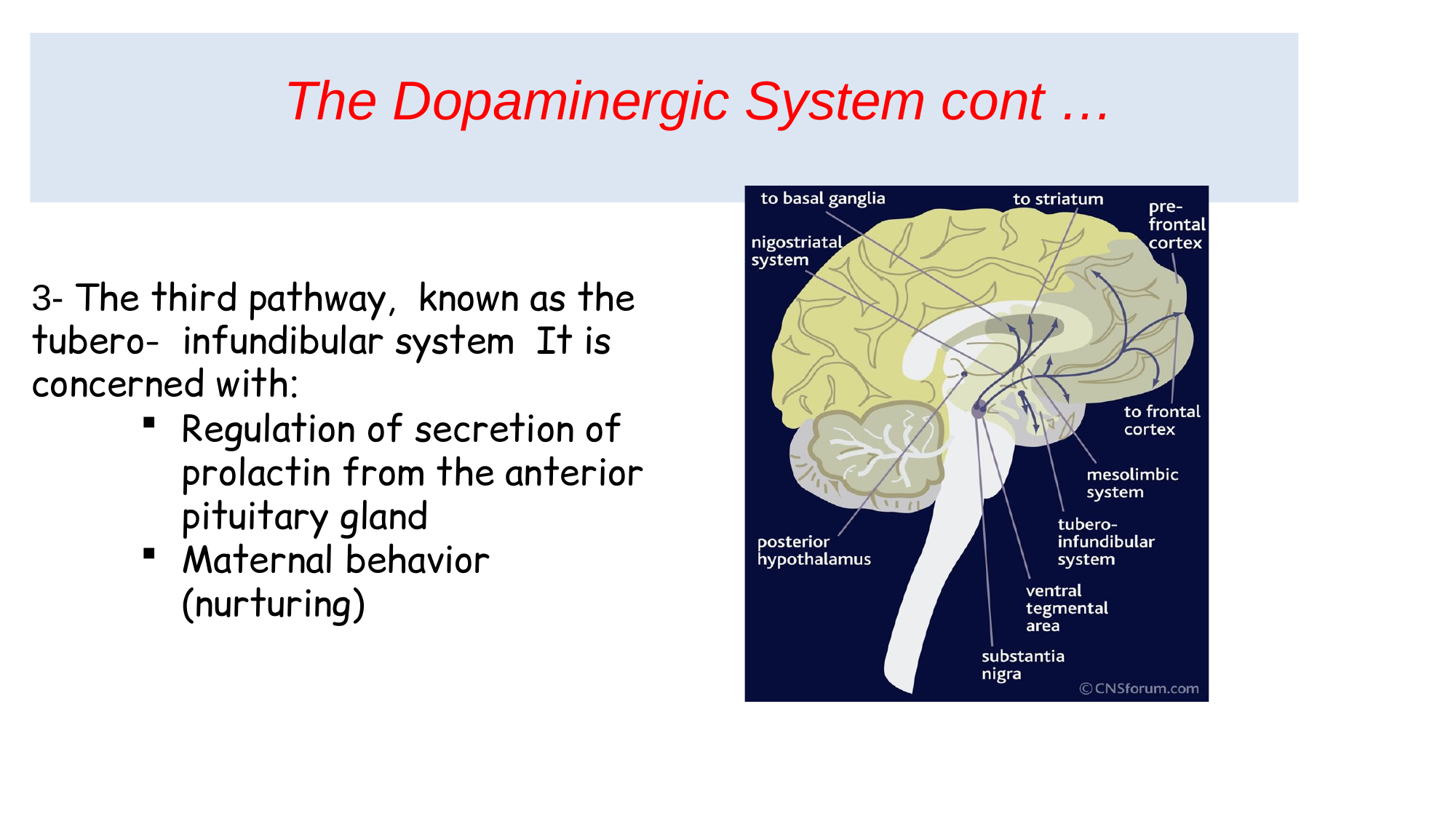

# The Dopaminergic System cont …

3- The third pathway,  known as the tubero-  infundibular system  It is concerned with:
Regulation of secretion of prolactin from the anterior pituitary gland
Maternal behavior  (nurturing)